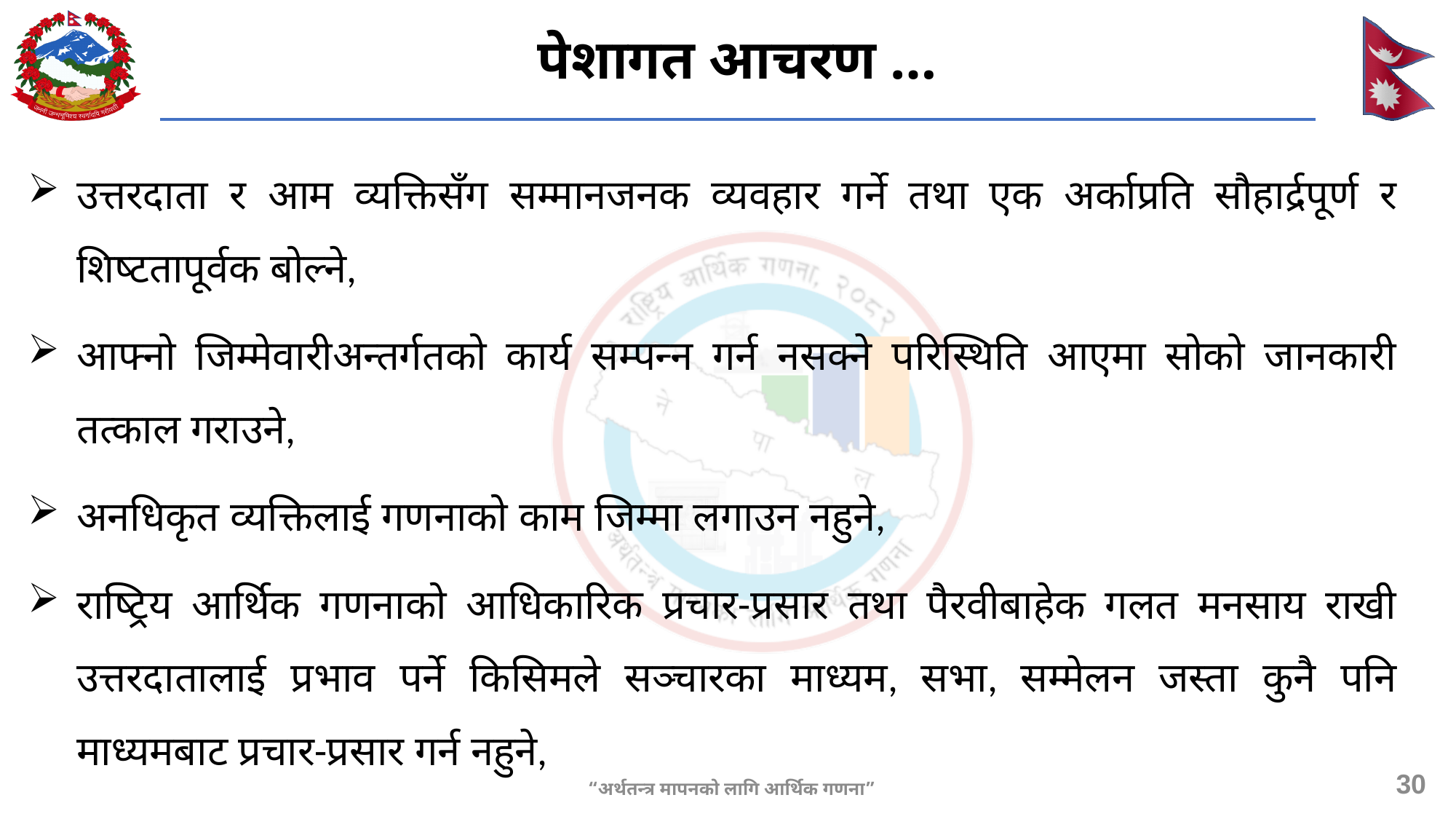

# पेशागत आचरण …
उत्तरदाता र आम व्यक्तिसँग सम्मानजनक व्यवहार गर्ने तथा एक अर्काप्रति सौहार्द्रपूर्ण र शिष्टतापूर्वक बोल्ने,
आफ्नो जिम्मेवारीअन्तर्गतको कार्य सम्पन्न गर्न नसक्ने परिस्थिति आएमा सोको जानकारी तत्काल गराउने,
अनधिकृत व्यक्तिलाई गणनाको काम जिम्मा लगाउन नहुने,
राष्ट्रिय आर्थिक गणनाको आधिकारिक प्रचार-प्रसार तथा पैरवीबाहेक गलत मनसाय राखी उत्तरदातालाई प्रभाव पर्ने किसिमले सञ्चारका माध्यम, सभा, सम्मेलन जस्ता कुनै पनि माध्यमबाट प्रचार-प्रसार गर्न नहुने,

30
“अर्थतन्त्र मापनको लागि आर्थिक गणना”